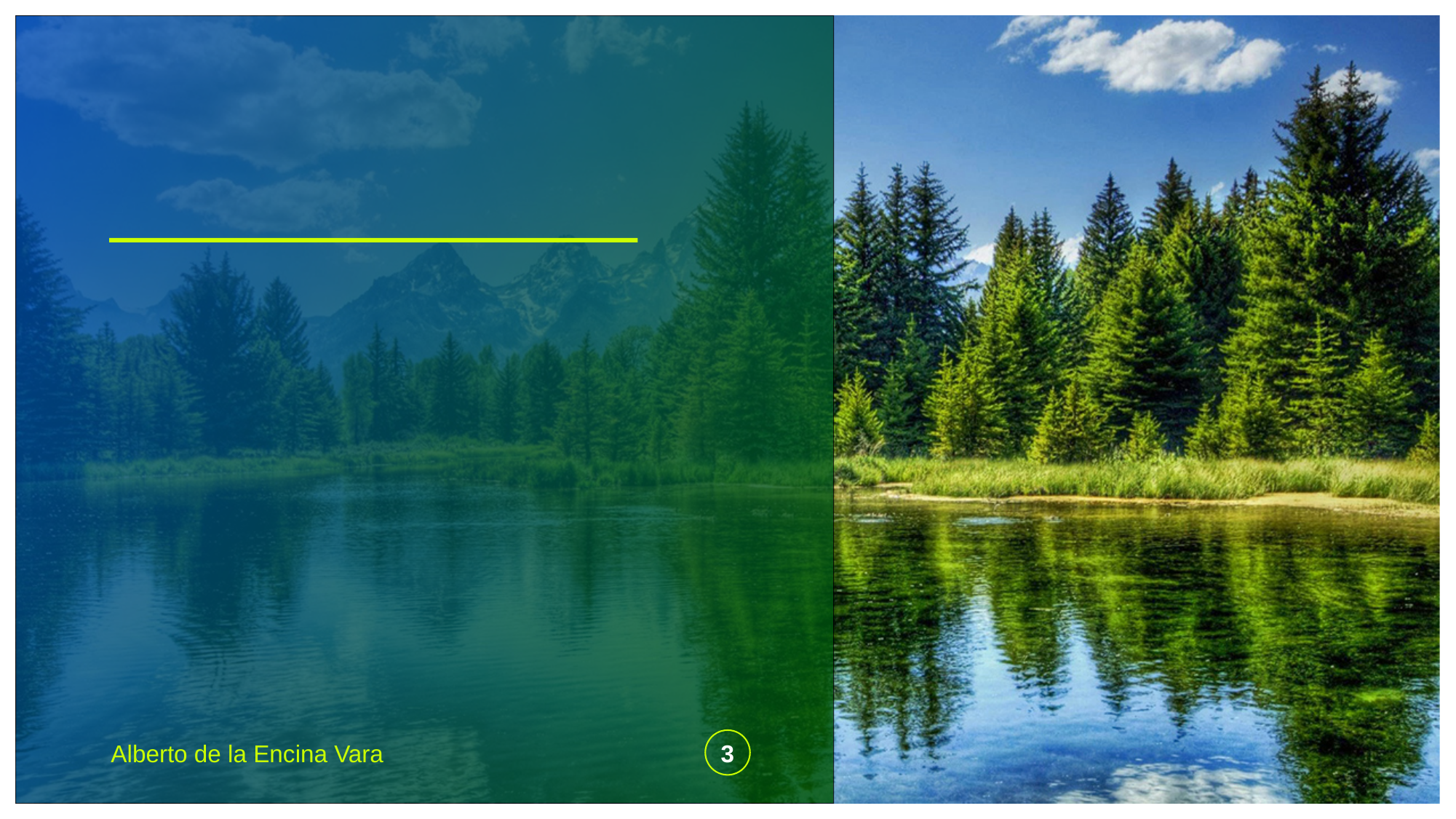

#

Alberto de la Encina Vara
3